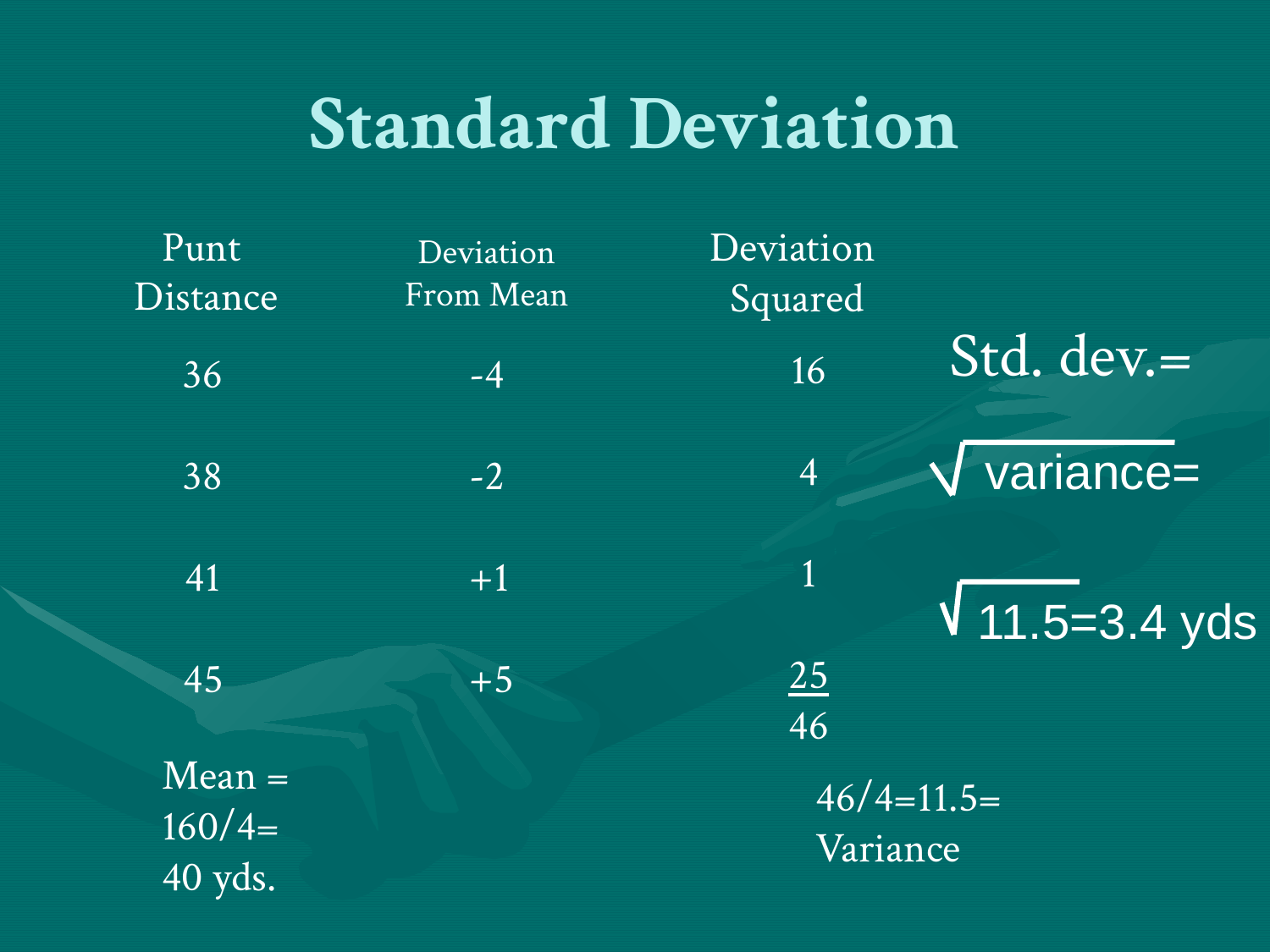

# Standard Deviation
Deviation
Squared
Punt
Distance
Deviation
From Mean

Std. dev.=
16

4

1

25
46
36

38

41

45
-4

-2

+1

+5
variance=

11.5=3.4 yds
Mean =
160/4=
40 yds.
46/4=11.5=
Variance